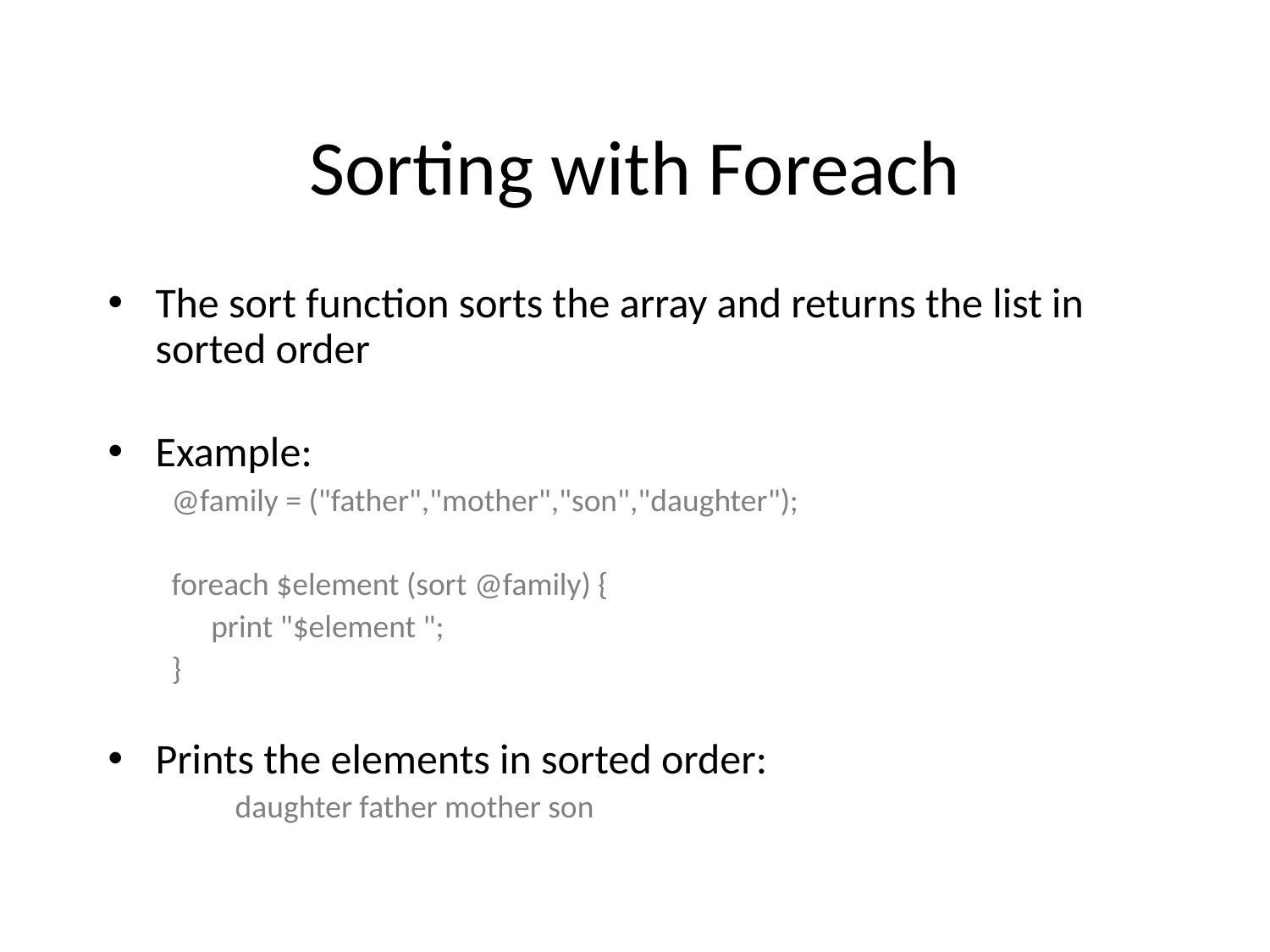

# Sorting with Foreach
The sort function sorts the array and returns the list in sorted order

Example:
@family = ("father","mother","son","daughter");

foreach $element (sort @family) {
  	print "$element ";
}

Prints the elements in sorted order:
daughter father mother son